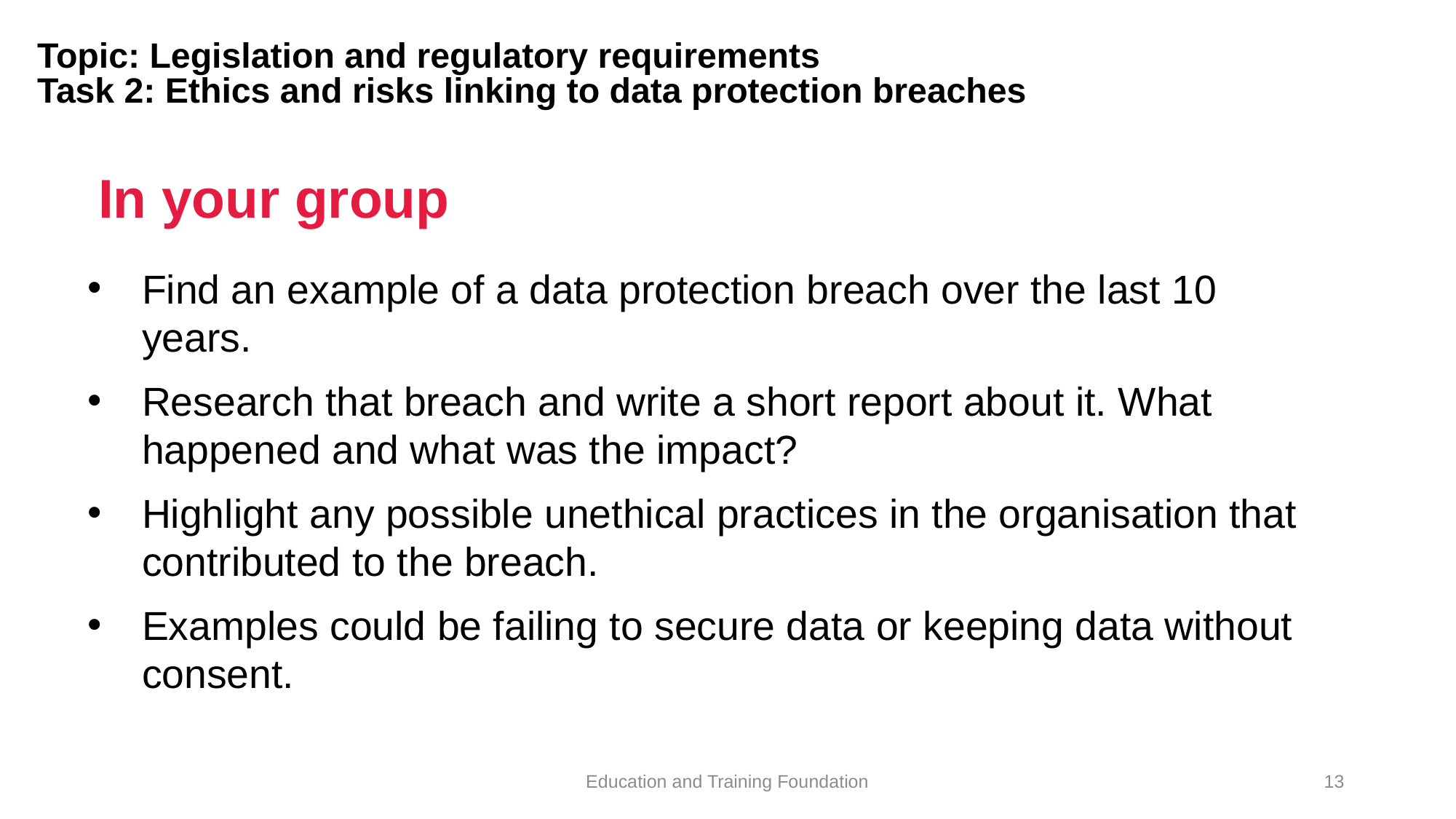

# Topic: Legislation and regulatory requirements Task 2: Ethics and risks linking to data protection breaches
In your group

Find an example of a data protection breach over the last 10 years.
Research that breach and write a short report about it. What happened and what was the impact?
Highlight any possible unethical practices in the organisation that contributed to the breach.
Examples could be failing to secure data or keeping data without consent.

Education and Training Foundation
13